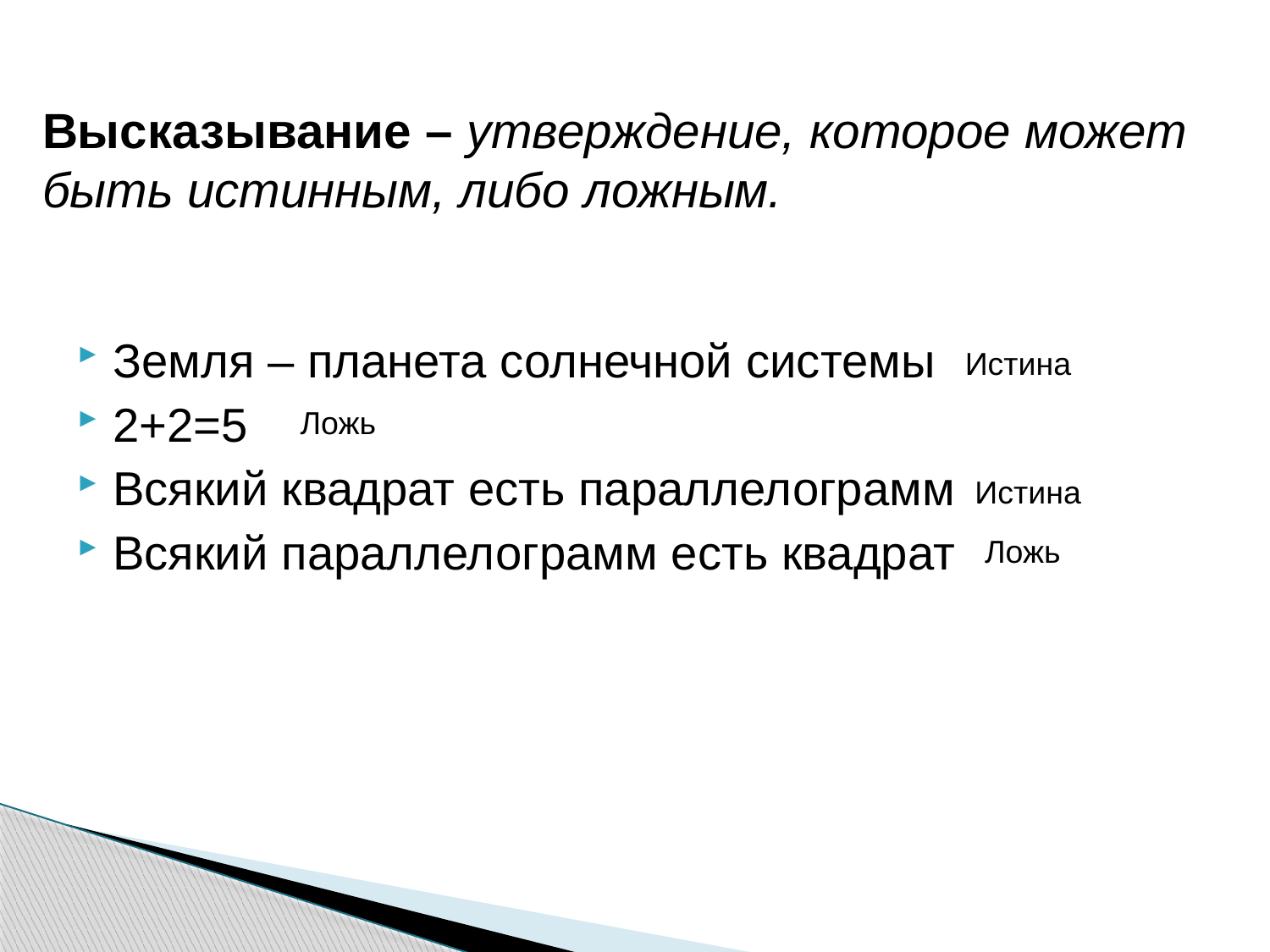

# Высказывание – утверждение, которое может быть истинным, либо ложным.
Земля – планета солнечной системы
2+2=5
Всякий квадрат есть параллелограмм
Всякий параллелограмм есть квадрат
Истина
Ложь
Истина
Ложь